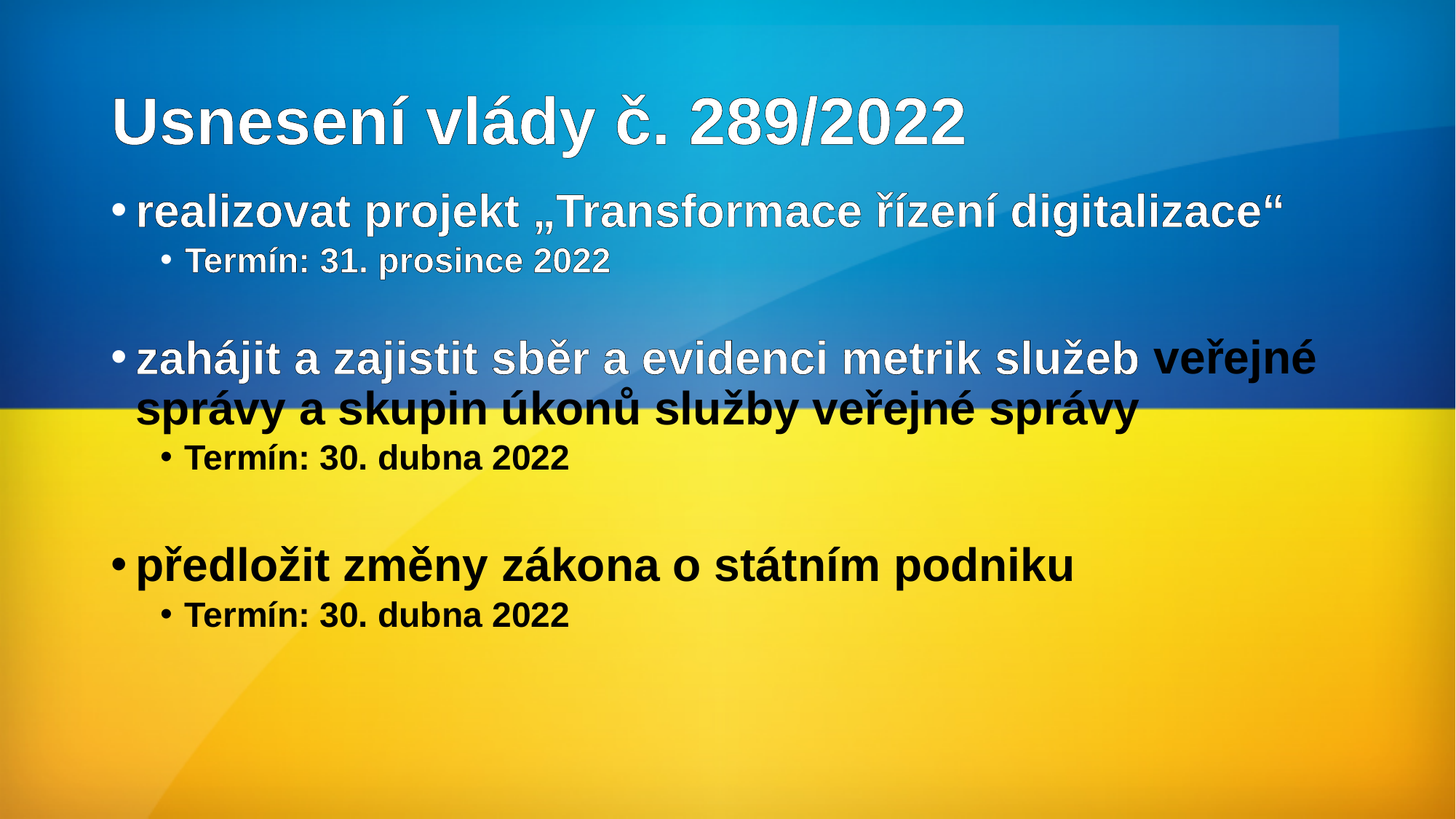

# Usnesení vlády č. 289/2022
realizovat projekt „Transformace řízení digitalizace“
Termín: 31. prosince 2022

zahájit a zajistit sběr a evidenci metrik služeb veřejné správy a skupin úkonů služby veřejné správy
Termín: 30. dubna 2022

předložit změny zákona o státním podniku
Termín: 30. dubna 2022